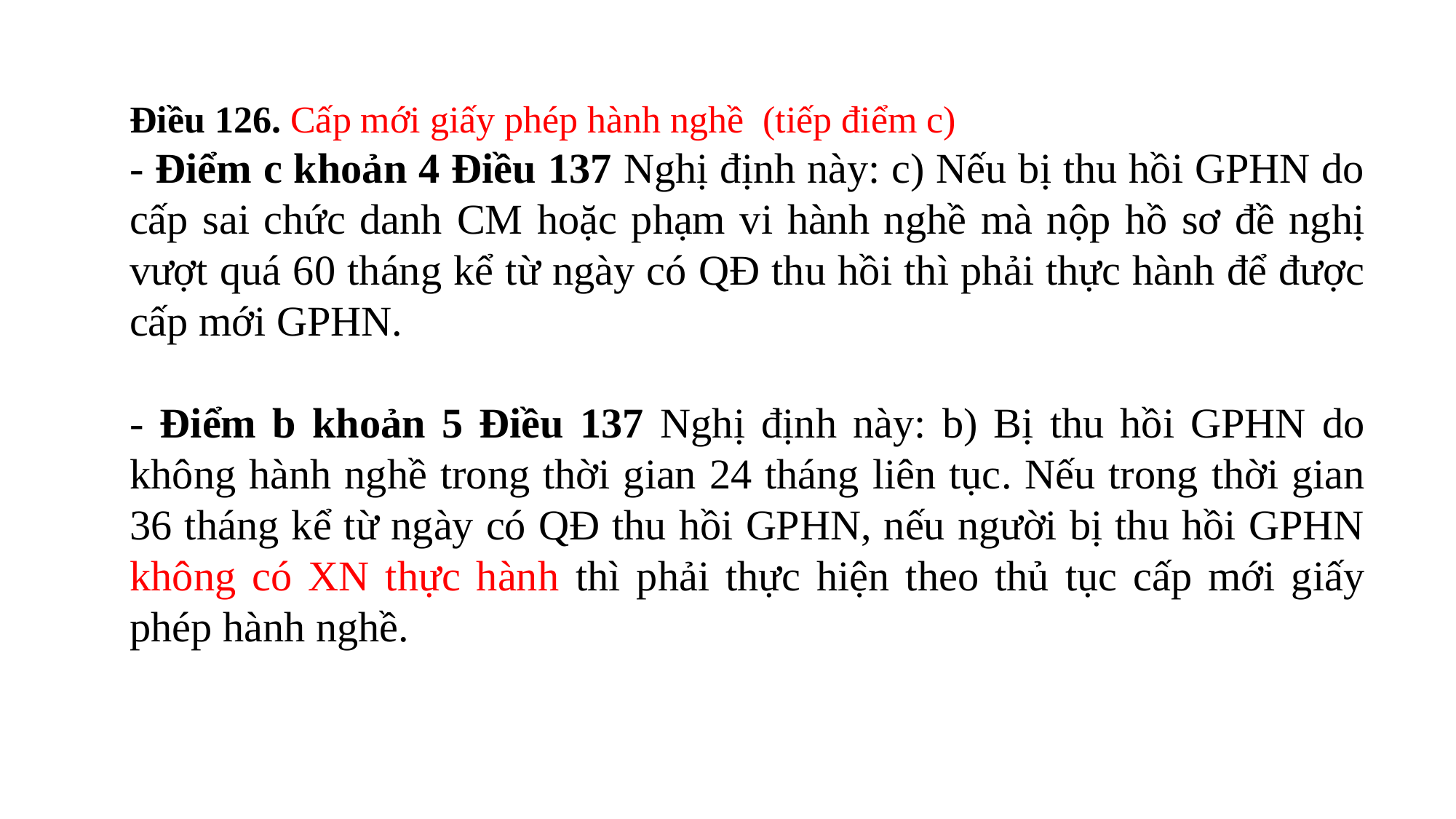

Điều 126. Cấp mới giấy phép hành nghề  (tiếp điểm c)
- Điểm c khoản 4 Điều 137 Nghị định này: c) Nếu bị thu hồi GPHN do cấp sai chức danh CM hoặc phạm vi hành nghề mà nộp hồ sơ đề nghị vượt quá 60 tháng kể từ ngày có QĐ thu hồi thì phải thực hành để được cấp mới GPHN.

- Điểm b khoản 5 Điều 137 Nghị định này: b) Bị thu hồi GPHN do không hành nghề trong thời gian 24 tháng liên tục. Nếu trong thời gian 36 tháng kể từ ngày có QĐ thu hồi GPHN, nếu người bị thu hồi GPHN không có XN thực hành thì phải thực hiện theo thủ tục cấp mới giấy phép hành nghề.